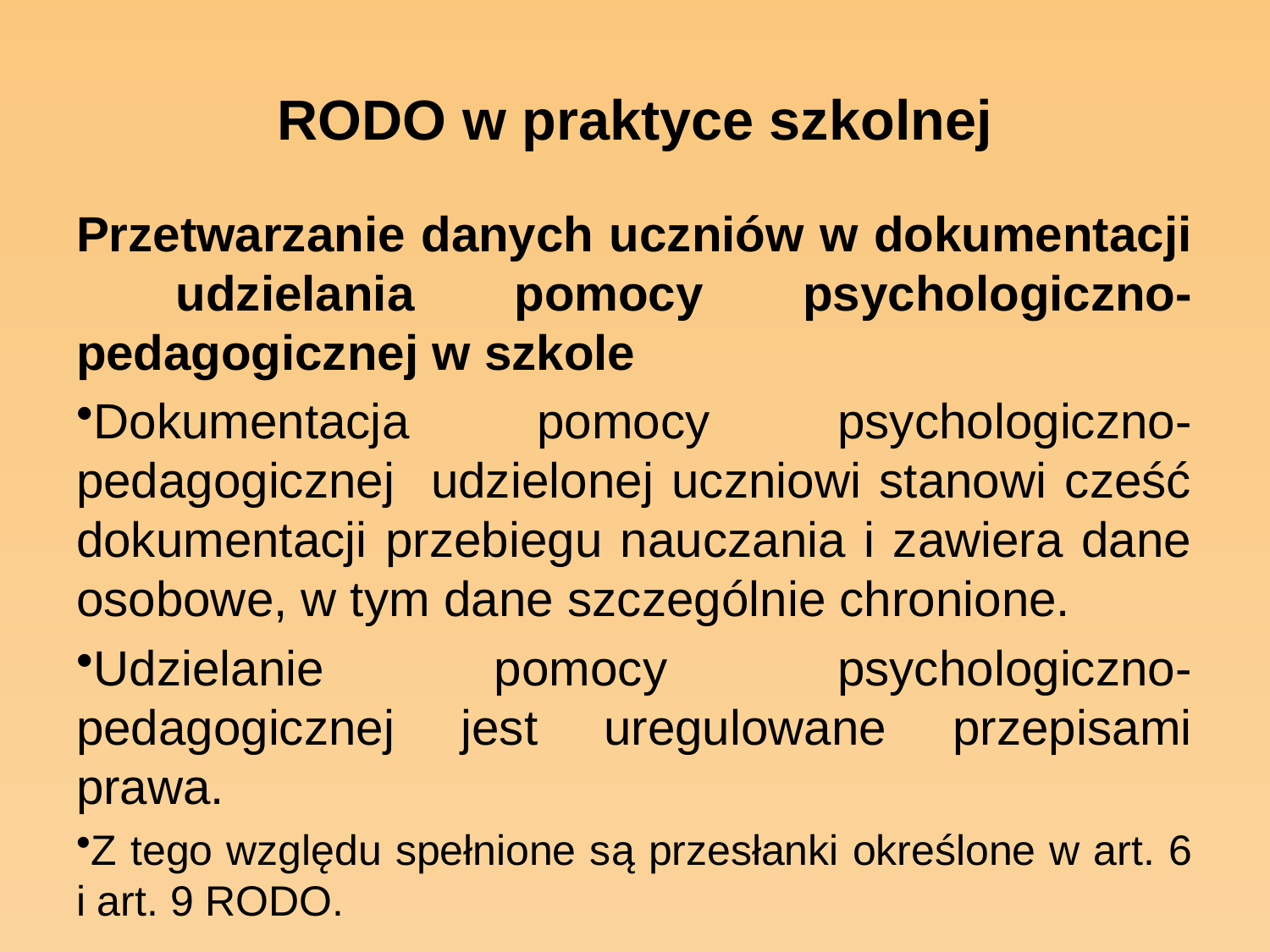

# RODO w praktyce szkolnej
Przetwarzanie danych uczniów w dokumentacji  udzielania pomocy psychologiczno-pedagogicznej w szkole
Dokumentacja pomocy psychologiczno-pedagogicznej  udzielonej uczniowi stanowi cześć dokumentacji przebiegu nauczania i zawiera dane osobowe, w tym dane szczególnie chronione.
Udzielanie pomocy psychologiczno-pedagogicznej jest uregulowane przepisami prawa.
Z tego względu spełnione są przesłanki określone w art. 6 i art. 9 RODO.